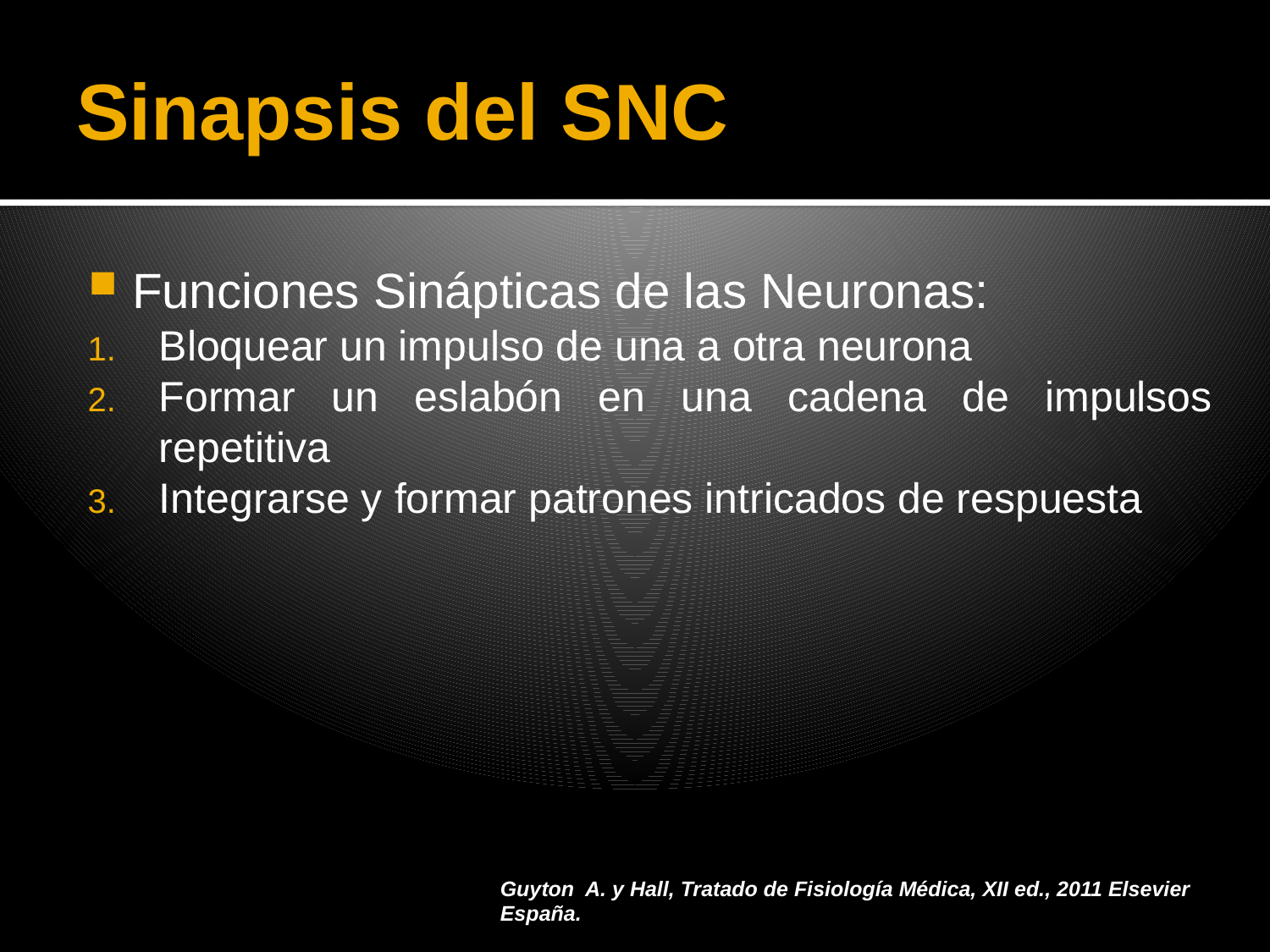

# Sinapsis del SNC
Funciones Sinápticas de las Neuronas:
Bloquear un impulso de una a otra neurona
Formar un eslabón en una cadena de impulsos repetitiva
Integrarse y formar patrones intricados de respuesta
Guyton  A. y Hall, Tratado de Fisiología Médica, XII ed., 2011 Elsevier España.